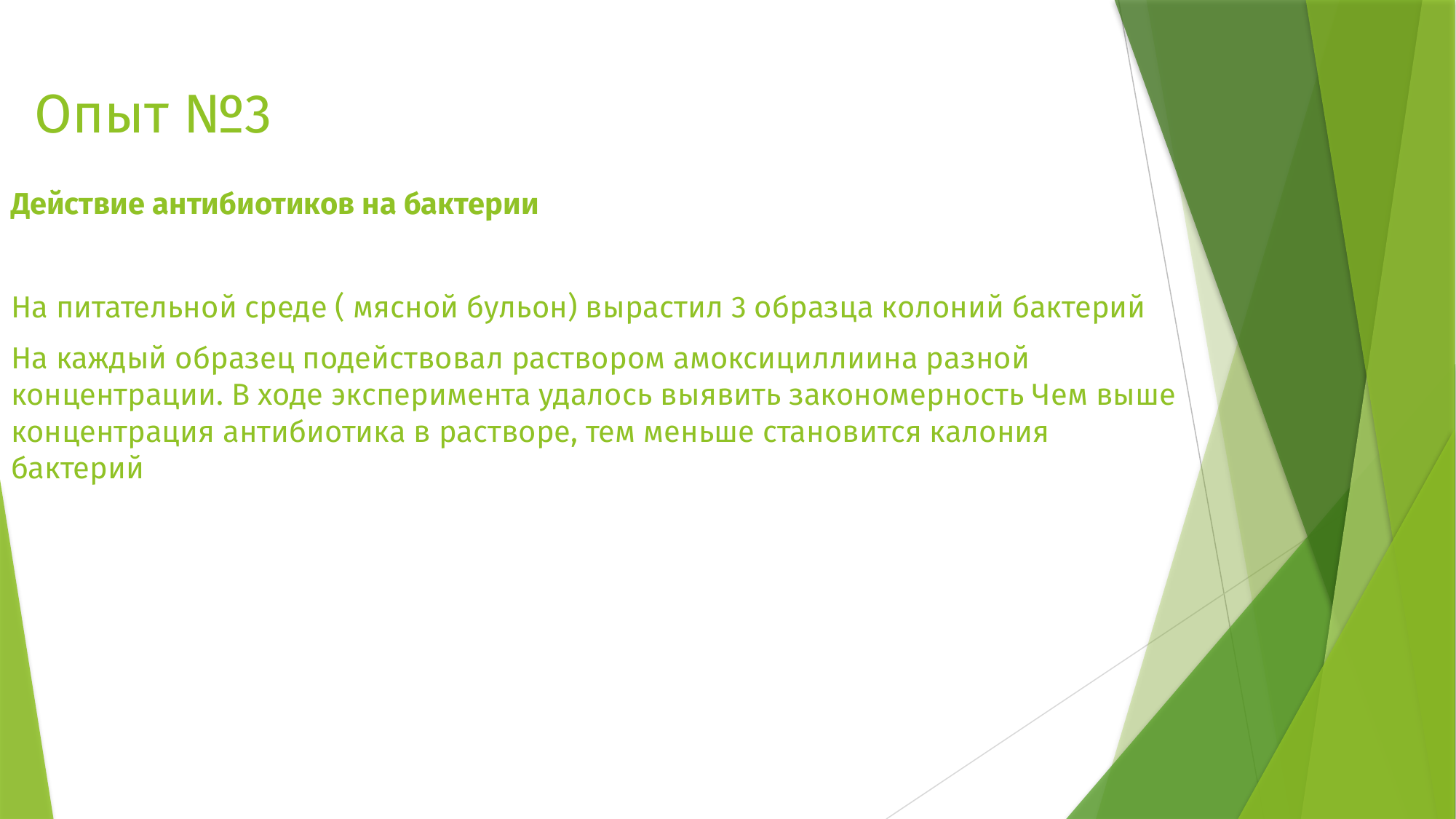

# Опыт №3
Действие антибиотиков на бактерии

На питательной среде ( мясной бульон) вырастил 3 образца колоний бактерий
На каждый образец подействовал раствором амоксициллиина разной концентрации. В ходе эксперимента удалось выявить закономерность Чем выше концентрация антибиотика в растворе, тем меньше становится калония бактерий